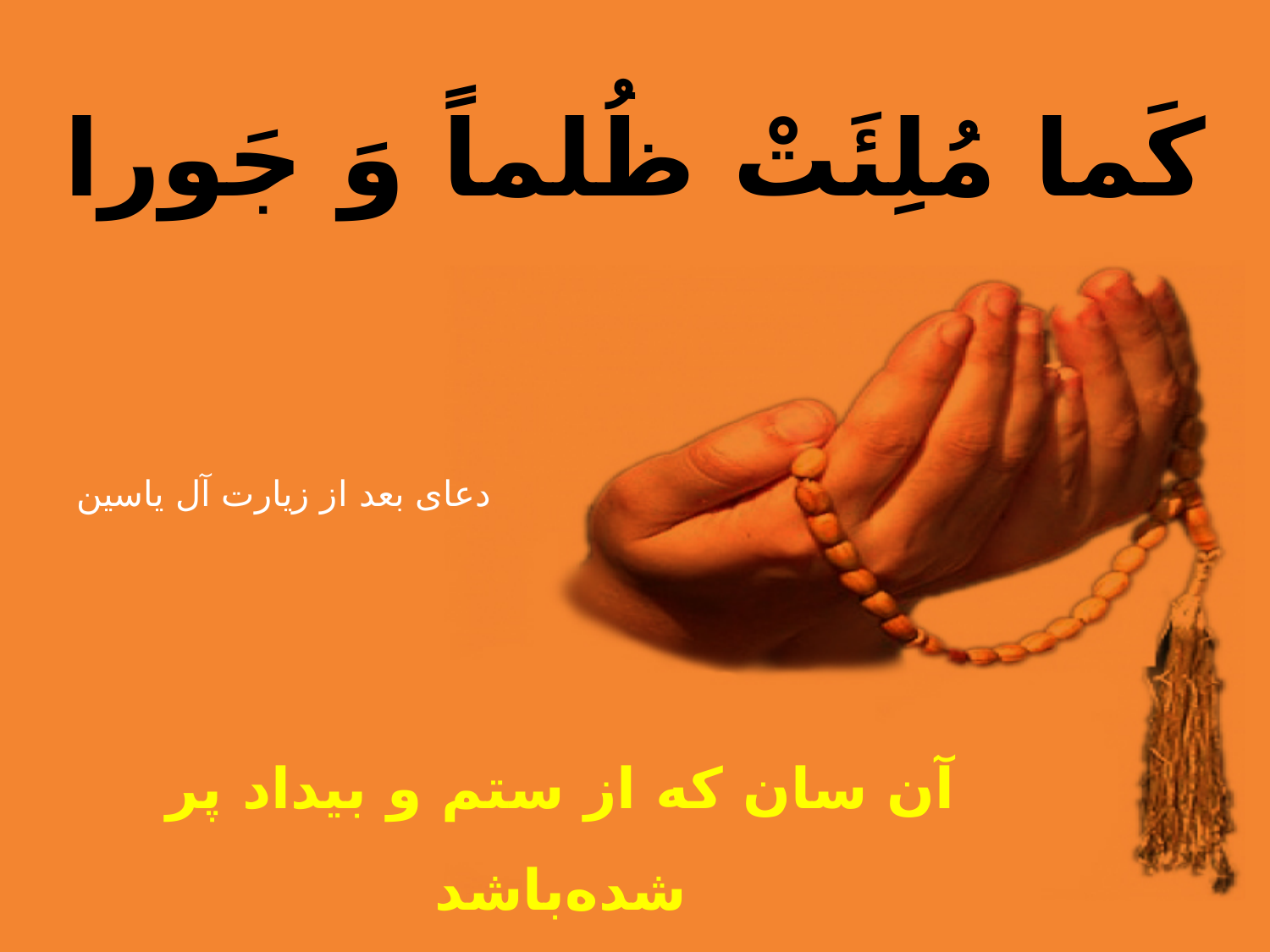

كَما مُلِئَتْ ظُلماً وَ جَورا
آن سان كه از ستم و بيداد پر شده‌باشد